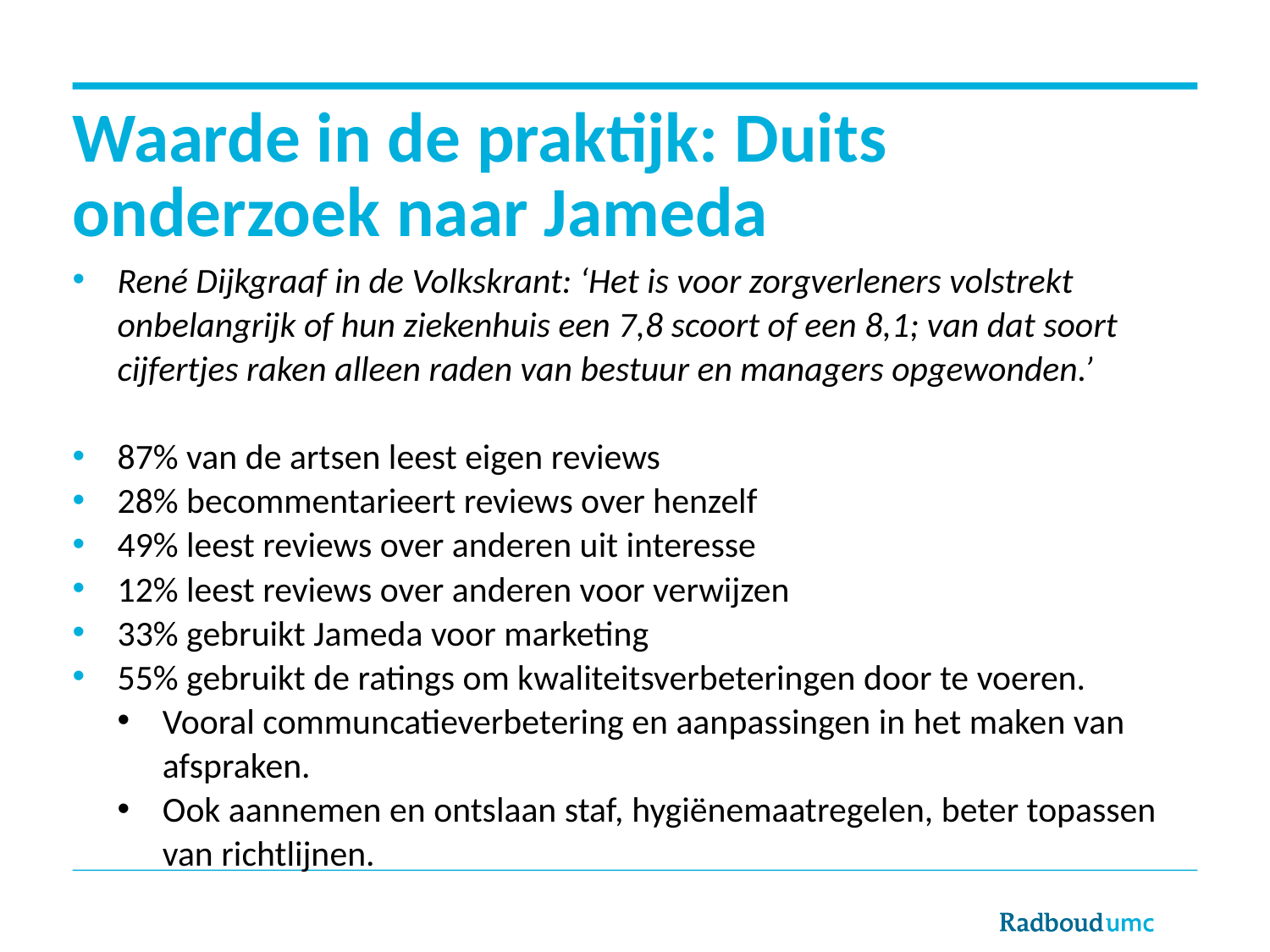

# Waarde in de praktijk: Duits onderzoek naar Jameda
René Dijkgraaf in de Volkskrant: ‘Het is voor zorgverleners volstrekt onbelangrijk of hun ziekenhuis een 7,8 scoort of een 8,1; van dat soort cijfertjes raken alleen raden van bestuur en managers opgewonden.’

87% van de artsen leest eigen reviews
28% becommentarieert reviews over henzelf
49% leest reviews over anderen uit interesse
12% leest reviews over anderen voor verwijzen
33% gebruikt Jameda voor marketing
55% gebruikt de ratings om kwaliteitsverbeteringen door te voeren.
Vooral communcatieverbetering en aanpassingen in het maken van afspraken.
Ook aannemen en ontslaan staf, hygiënemaatregelen, beter topassen van richtlijnen.